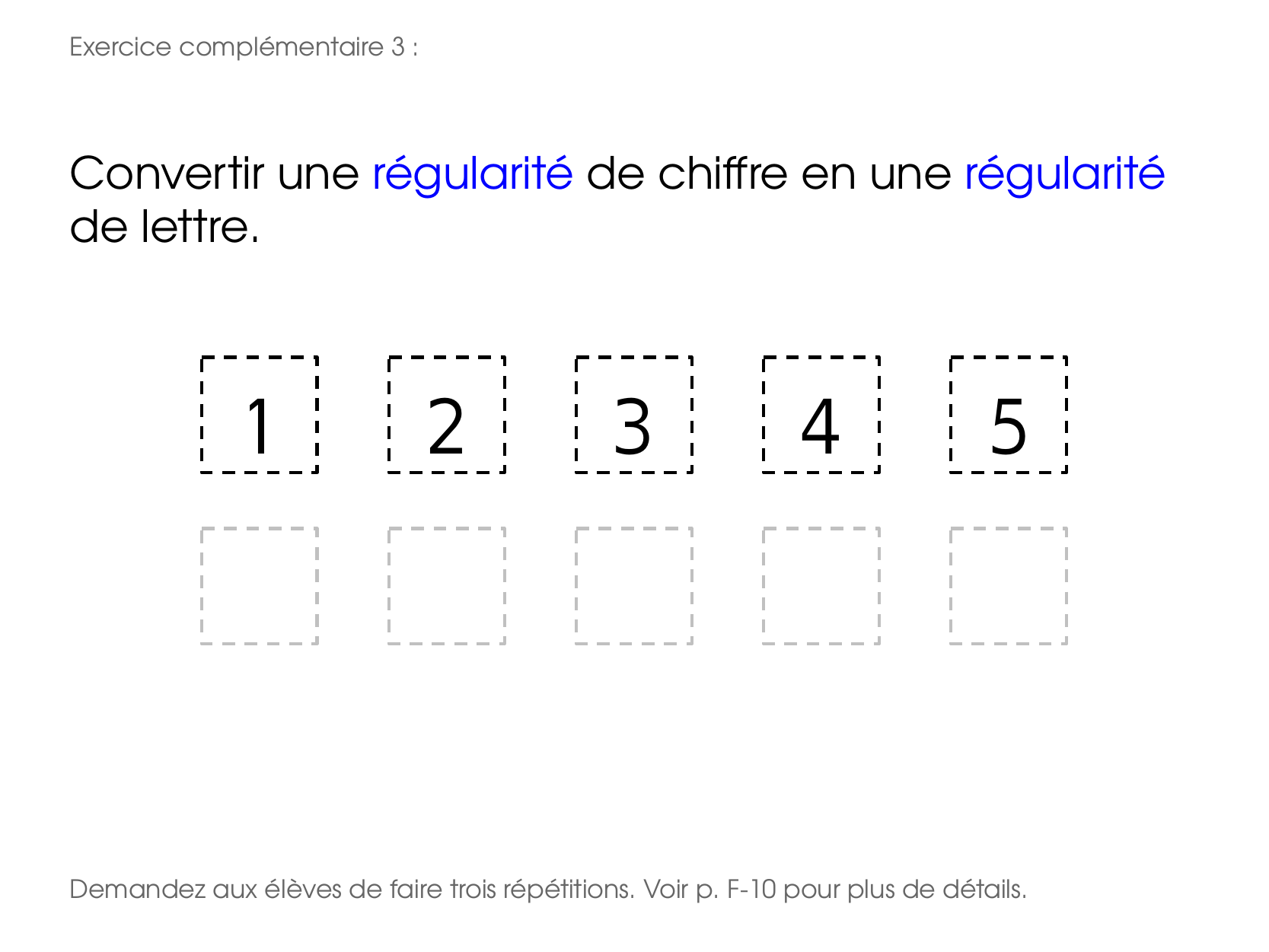

Exercice complémentaire 3 :
Convertir une régularité de chiffre en une régularité de lettre.

1

2

3

4

5

Demandez aux élèves de faire trois répétitions. Voir p. F-10 pour plus de détails.